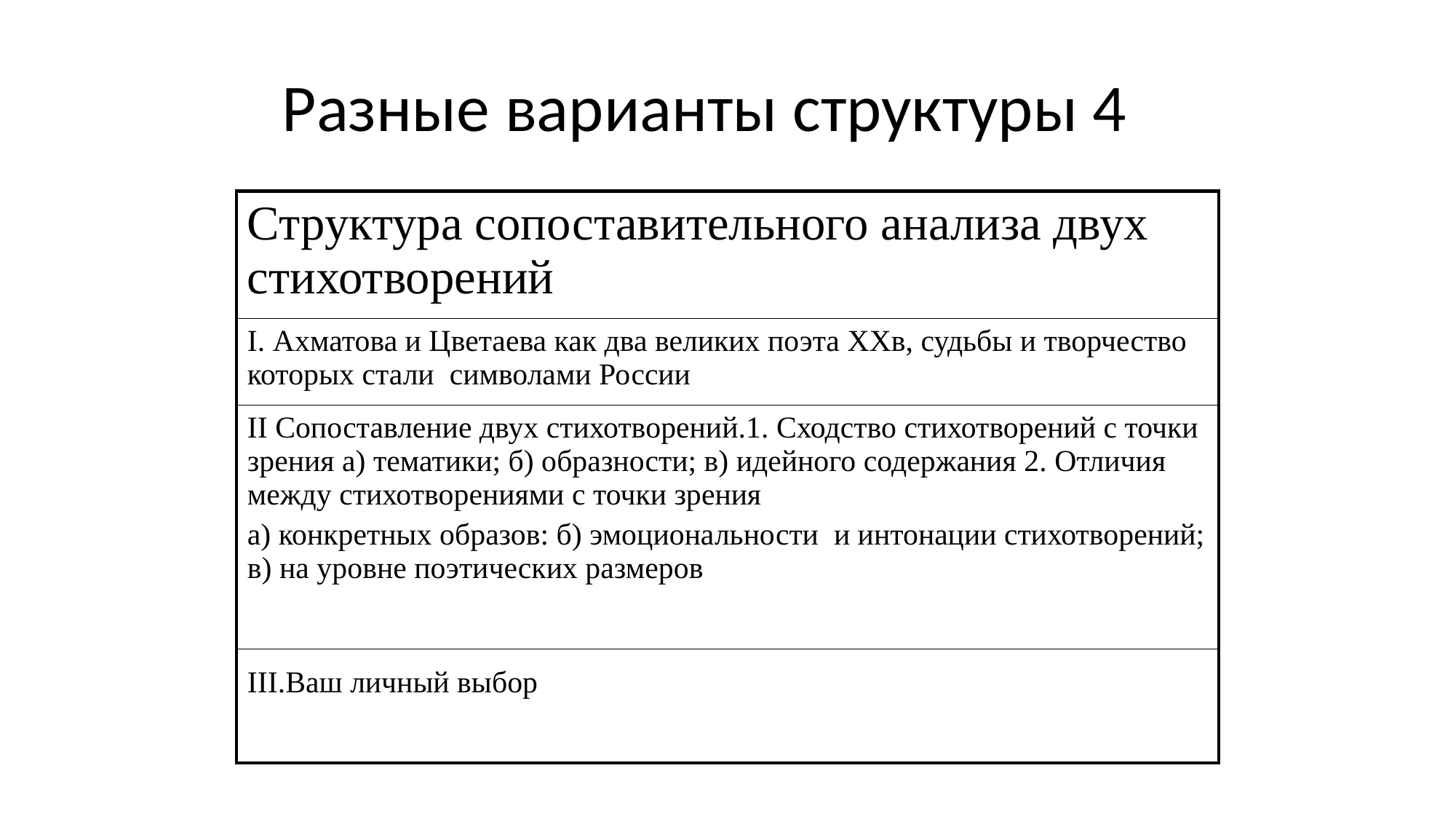

# Разные варианты структуры 4
| Структура сопоставительного анализа двух стихотворений |
| --- |
| I. Ахматова и Цветаева как два великих поэта XXв, судьбы и творчество которых стали символами России |
| II Сопоставление двух стихотворений.1. Сходство стихотворений с точки зрения а) тематики; б) образности; в) идейного содержания 2. Отличия между стихотворениями с точки зрения а) конкретных образов: б) эмоциональности и интонации стихотворений; в) на уровне поэтических размеров |
| III.Ваш личный выбор |